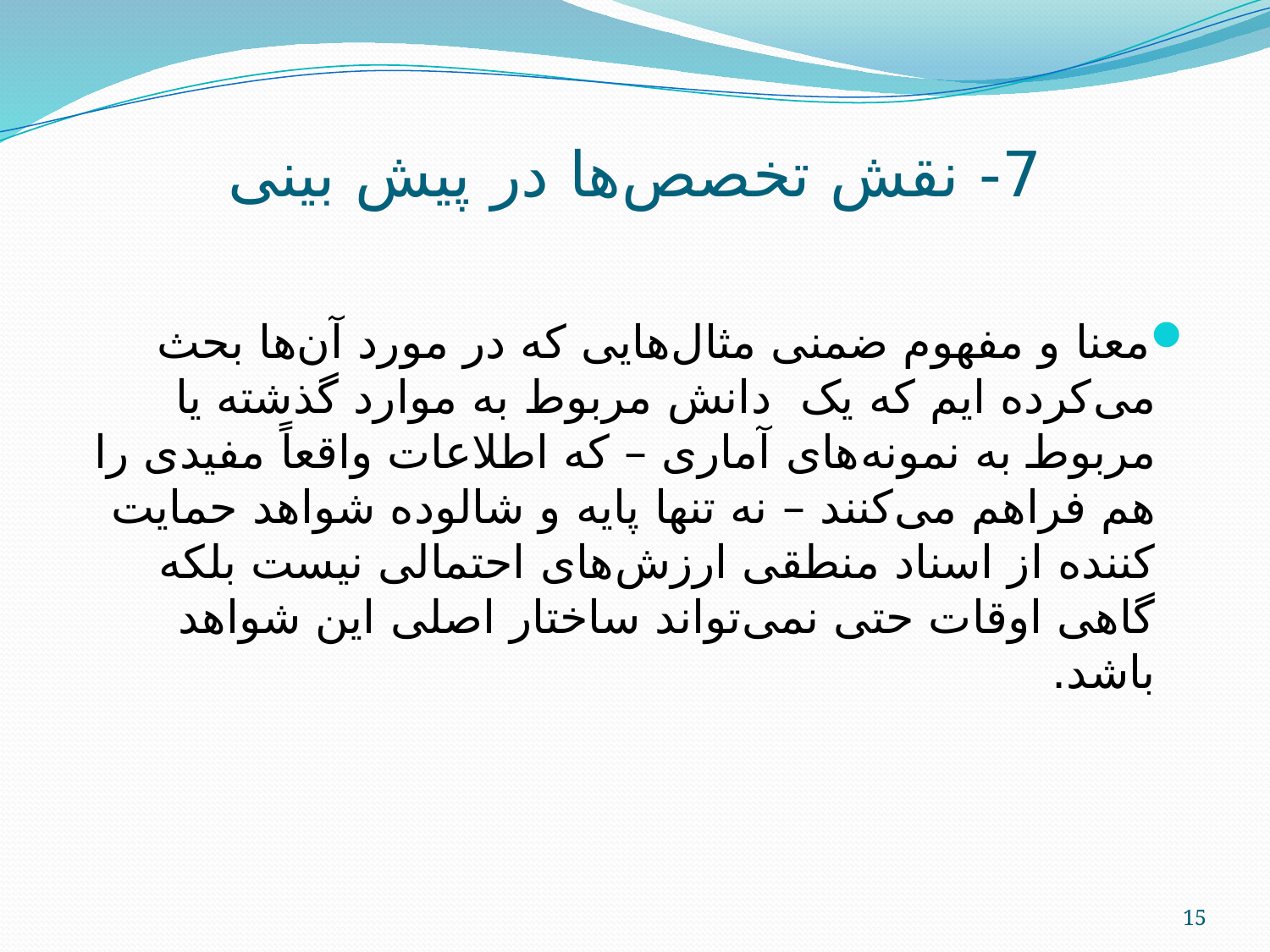

# 7- نقش تخصص‌ها در پیش بینی
معنا و مفهوم ضمنی مثال‌هایی که در مورد آن‌ها بحث می‌کرده ایم که یک  دانش مربوط به موارد گذشته یا مربوط به نمونه‌های آماری – که اطلاعات واقعاً مفیدی را هم فراهم می‌کنند – نه تنها پایه و شالوده شواهد حمایت کننده از اسناد منطقی ارزش‌های احتمالی نیست بلکه گاهی اوقات حتی نمی‌تواند ساختار اصلی این شواهد باشد.
15